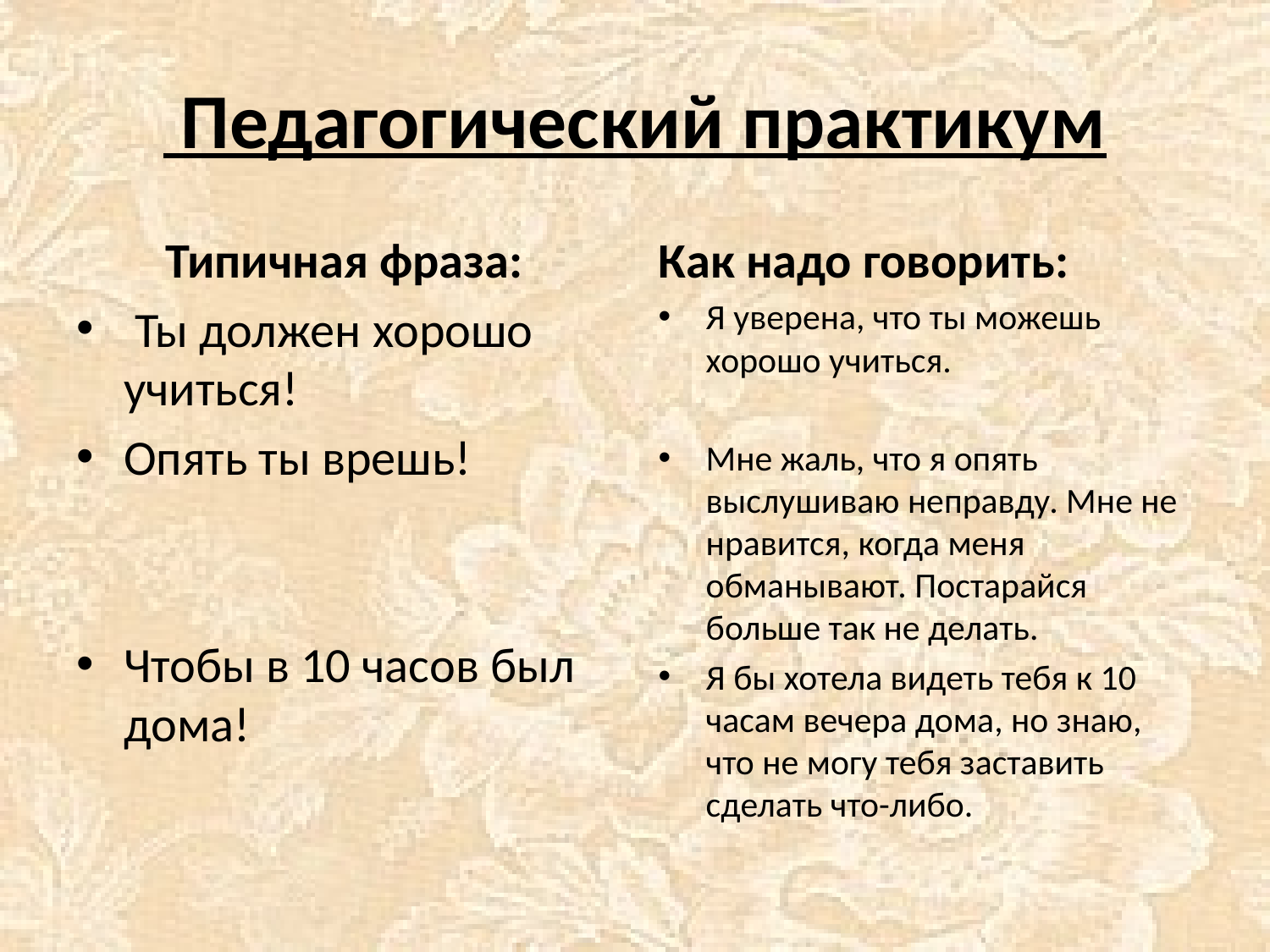

# Педагогический практикум
Типичная фраза:
 Ты должен хорошо учиться!
Опять ты врешь!

Чтобы в 10 часов был дома!

Как надо говорить:
Я уверена, что ты можешь хорошо учиться.

Мне жаль, что я опять выслушиваю неправду. Мне не нравится, когда меня обманывают. Постарайся больше так не делать.
Я бы хотела видеть тебя к 10 часам вечера дома, но знаю, что не могу тебя заставить сделать что-либо.